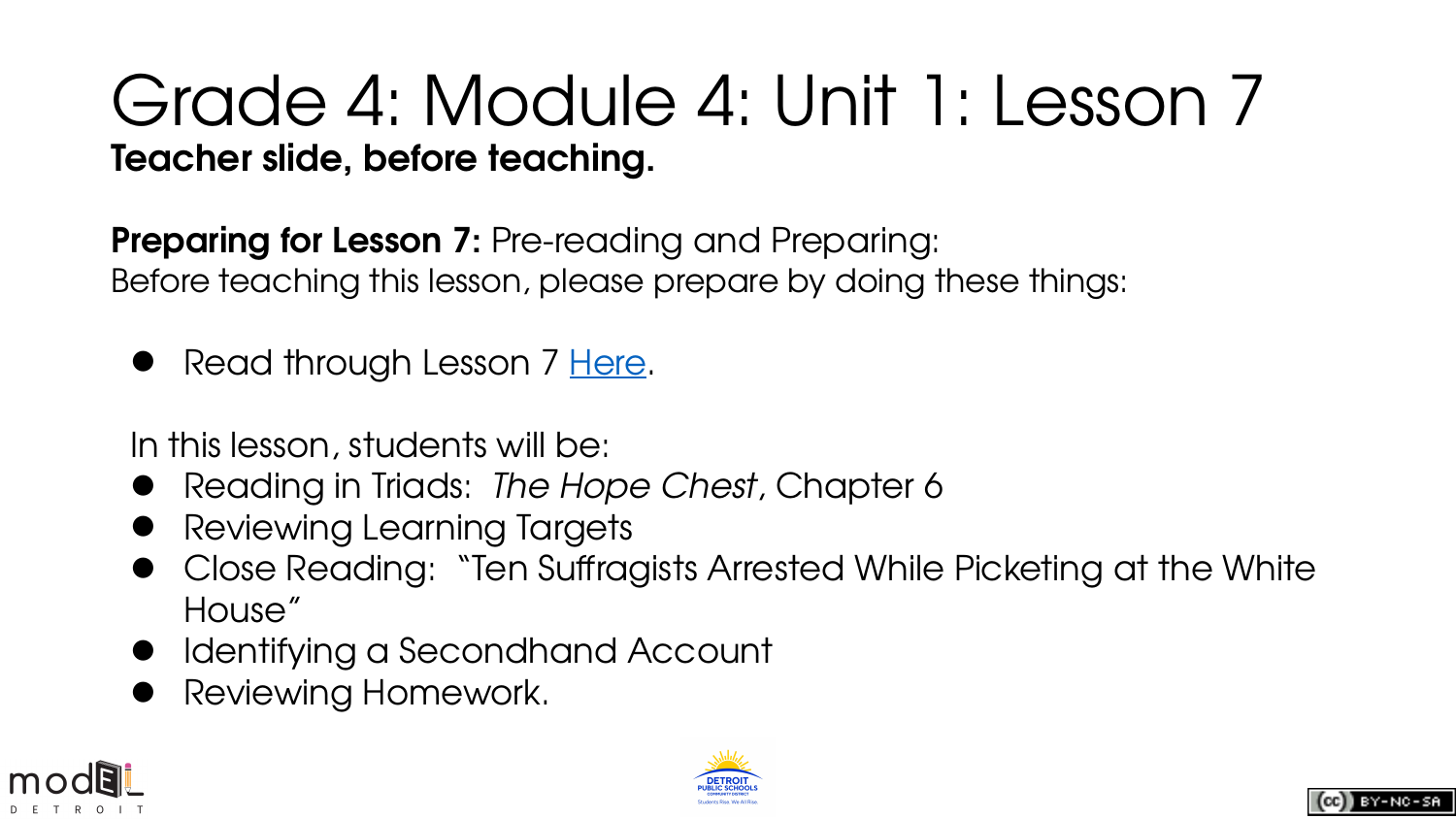

# Grade 4: Module 4: Unit 1: Lesson 7
Teacher slide, before teaching.
Preparing for Lesson 7: Pre-reading and Preparing:
Before teaching this lesson, please prepare by doing these things:
Read through Lesson 7 Here.

In this lesson, students will be:
Reading in Triads:  The Hope Chest, Chapter 6
Reviewing Learning Targets
Close Reading:  “Ten Suffragists Arrested While Picketing at the White House”
Identifying a Secondhand Account
Reviewing Homework.